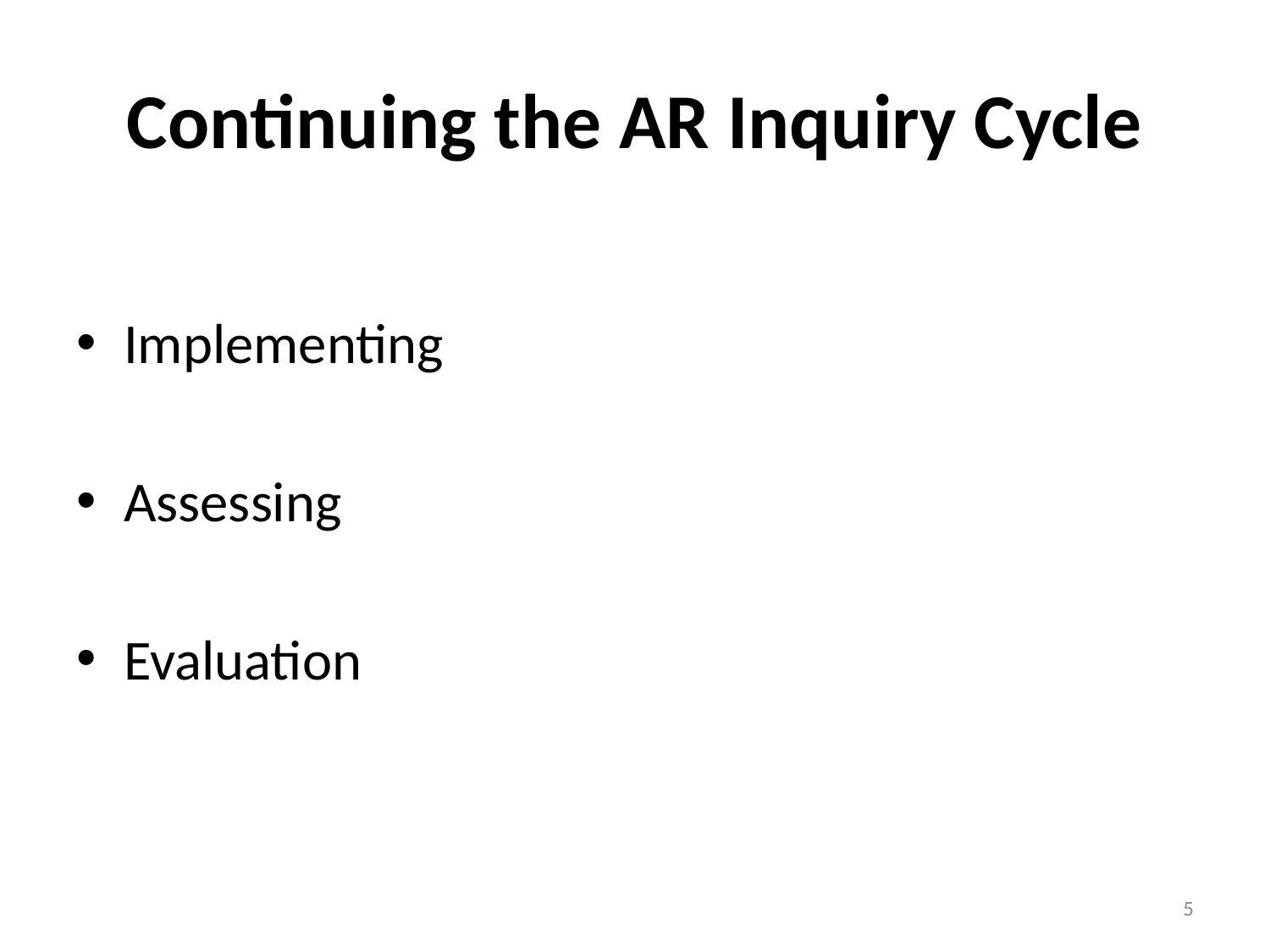

# Continuing the AR Inquiry Cycle

Implementing

Assessing

Evaluation
5